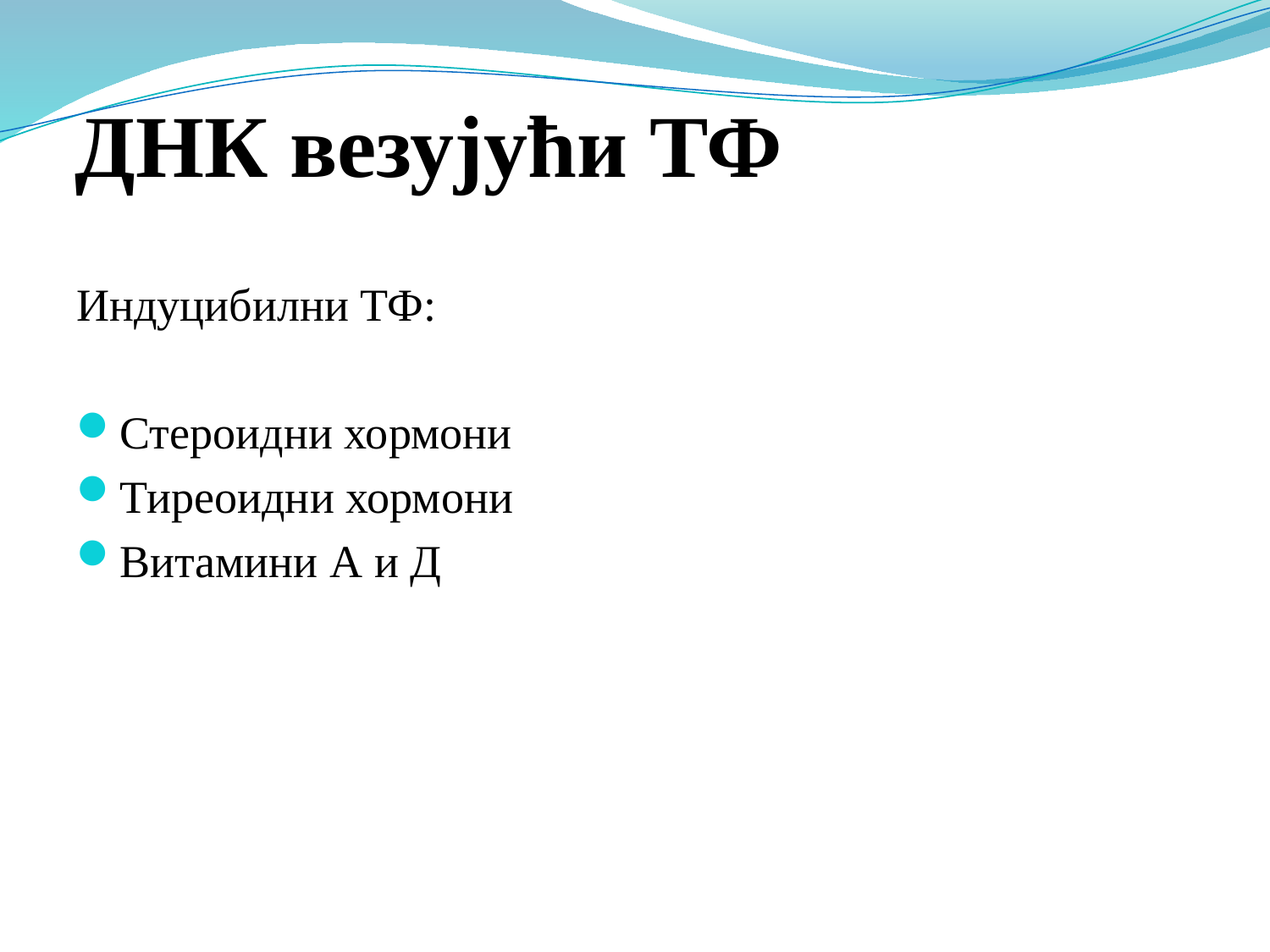

# ДНК везујући ТФ
Индуцибилни ТФ:

Стероидни хормони
Тиреоидни хормони
Витамини А и Д